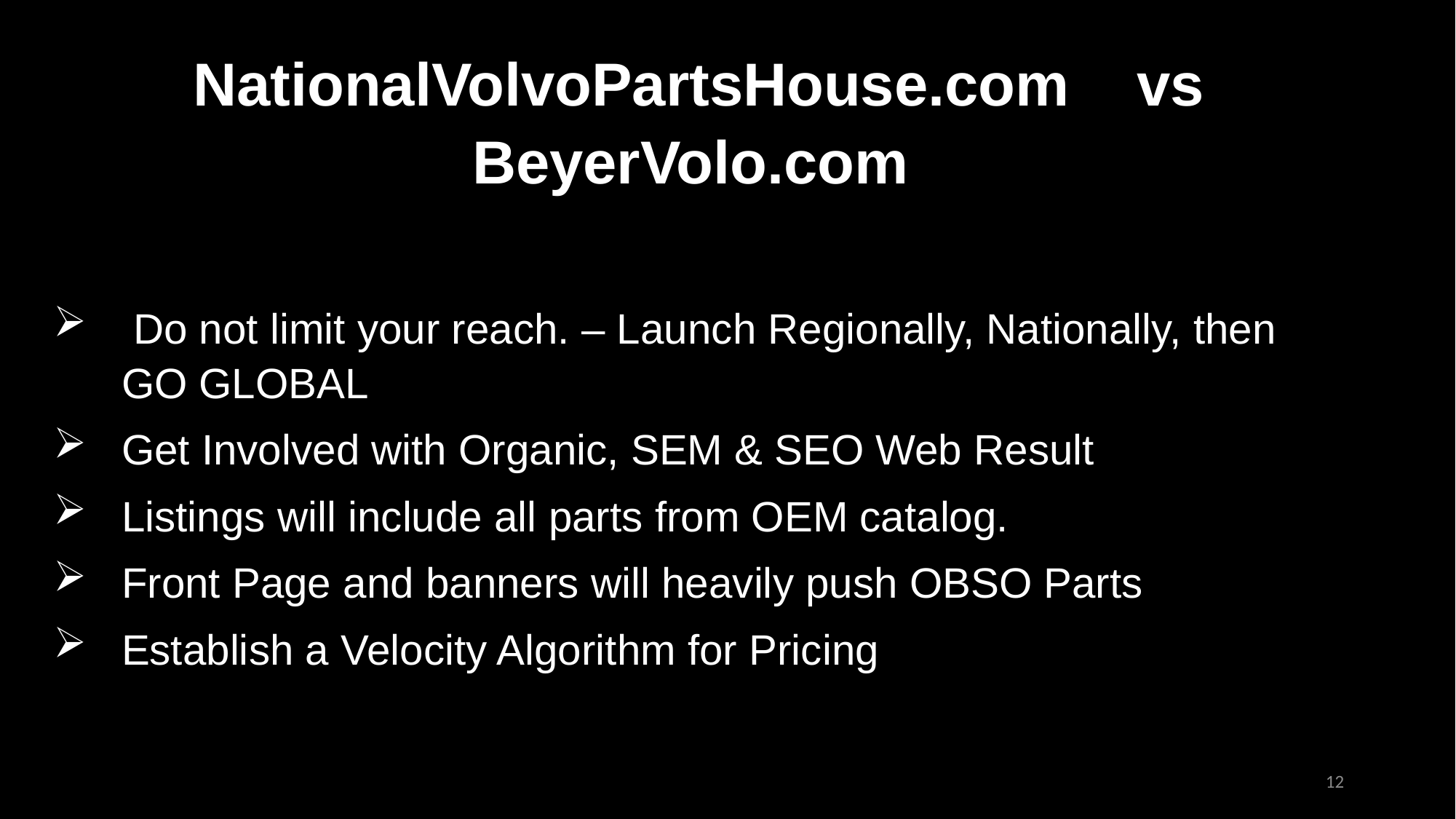

NationalVolvoPartsHouse.com    vs BeyerVolo.com

 Do not limit your reach. – Launch Regionally, Nationally, then GO GLOBAL
Get Involved with Organic, SEM & SEO Web Result
Listings will include all parts from OEM catalog.
Front Page and banners will heavily push OBSO Parts
Establish a Velocity Algorithm for Pricing
12